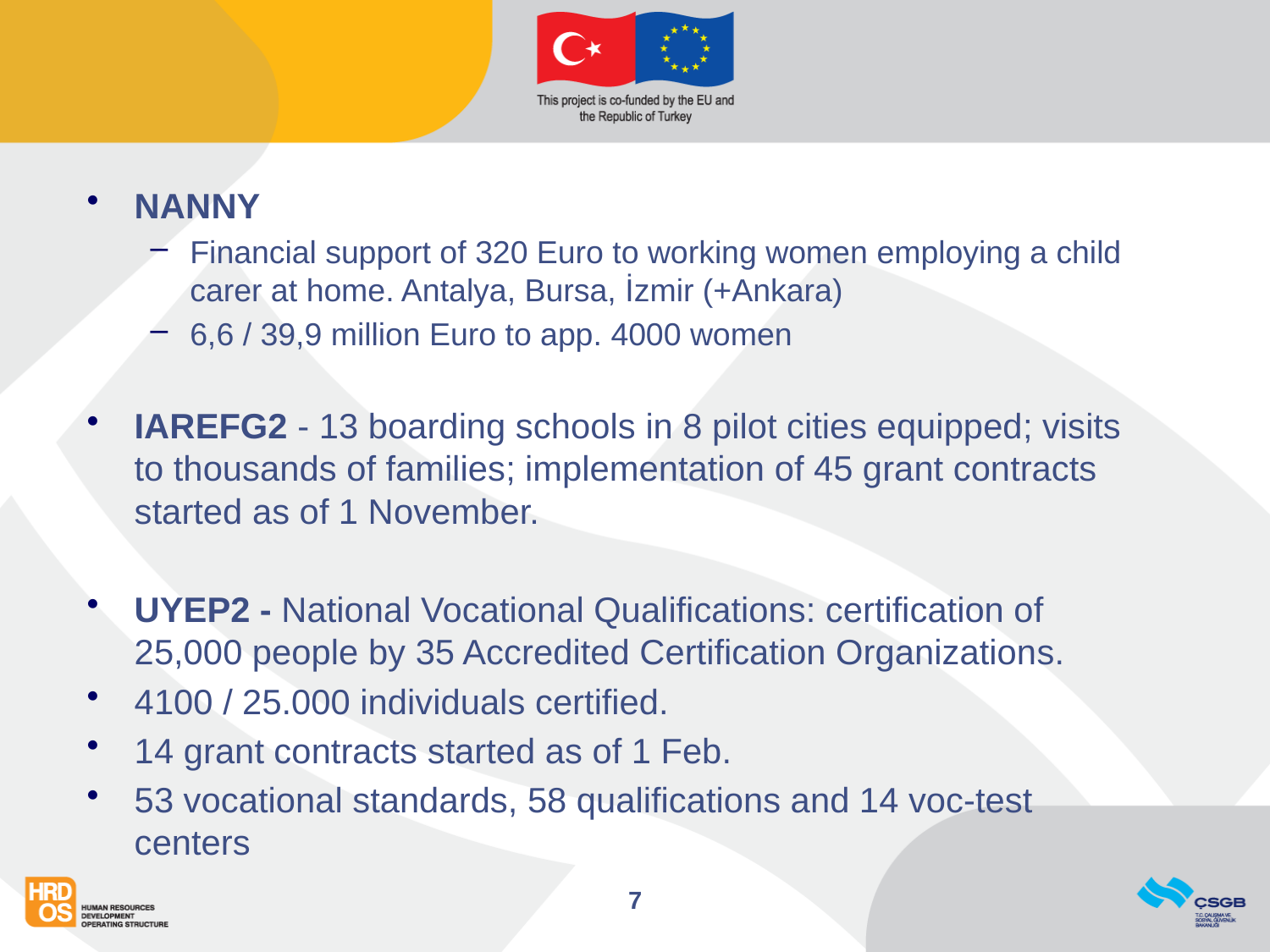

NANNY
Financial support of 320 Euro to working women employing a child carer at home. Antalya, Bursa, İzmir (+Ankara)
6,6 / 39,9 million Euro to app. 4000 women

IAREFG2 - 13 boarding schools in 8 pilot cities equipped; visits to thousands of families; implementation of 45 grant contracts started as of 1 November.

UYEP2 - National Vocational Qualifications: certification of 25,000 people by 35 Accredited Certification Organizations.
4100 / 25.000 individuals certified.
14 grant contracts started as of 1 Feb.
53 vocational standards, 58 qualifications and 14 voc-test centers
7